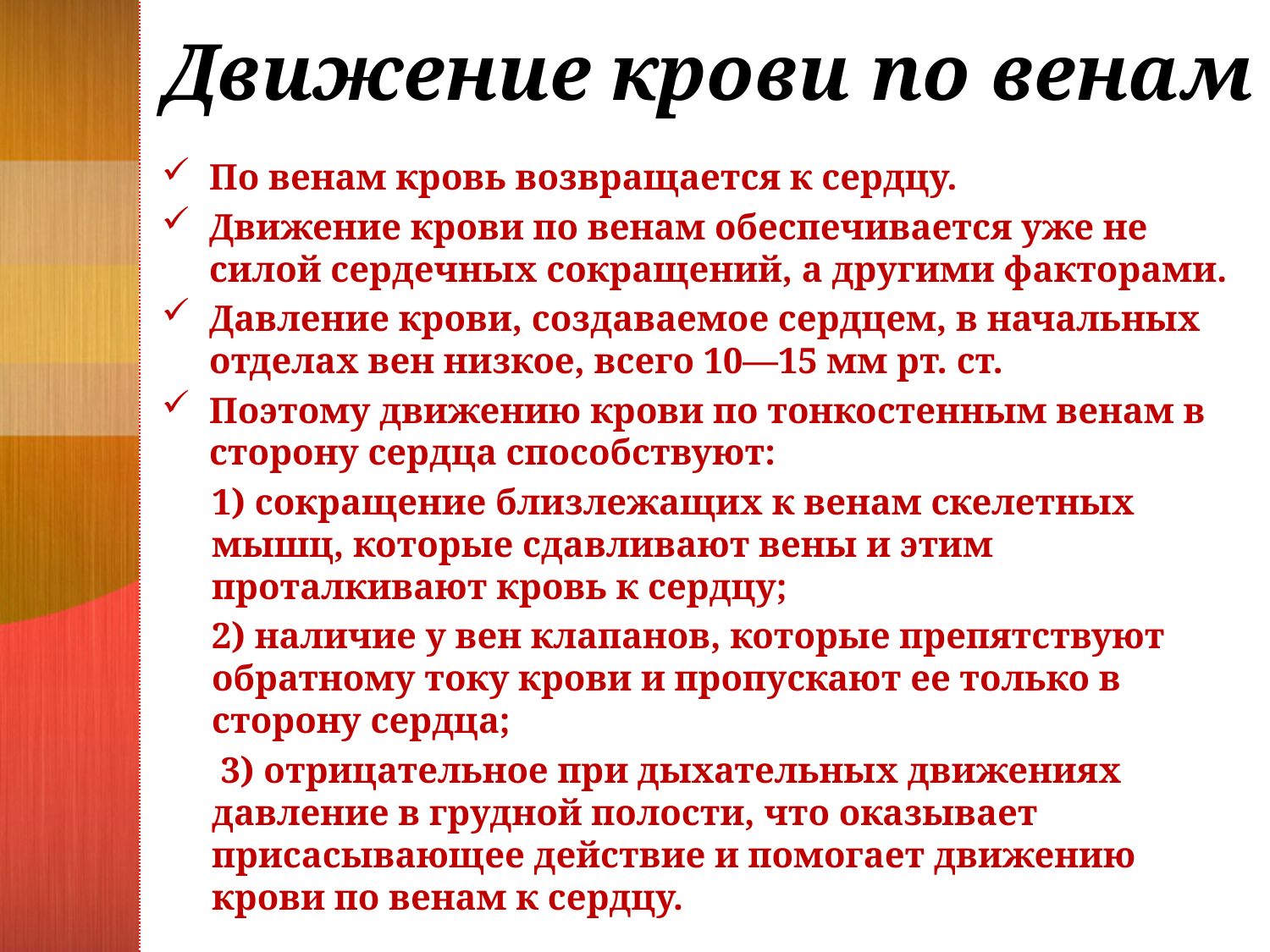

# Движение крови по венам
По венам кровь возвращается к сердцу.
Движение крови по венам обеспечивается уже не силой сердечных сокращений, а другими факторами.
Давление крови, создаваемое сердцем, в начальных отделах вен низкое, всего 10—15 мм рт. ст.
Поэтому движению крови по тонкостенным венам в сторону сердца способствуют:
1) сокращение близлежащих к венам скелетных мышц, которые сдавливают вены и этим проталкивают кровь к сердцу;
2) наличие у вен клапанов, кото­рые препятствуют обратному току крови и пропускают ее только в сторону сердца;
 3) отрицательное при дыхательных движениях давление в грудной полости, что оказывает присасывающее дей­ствие и помогает движению крови по венам к сердцу.